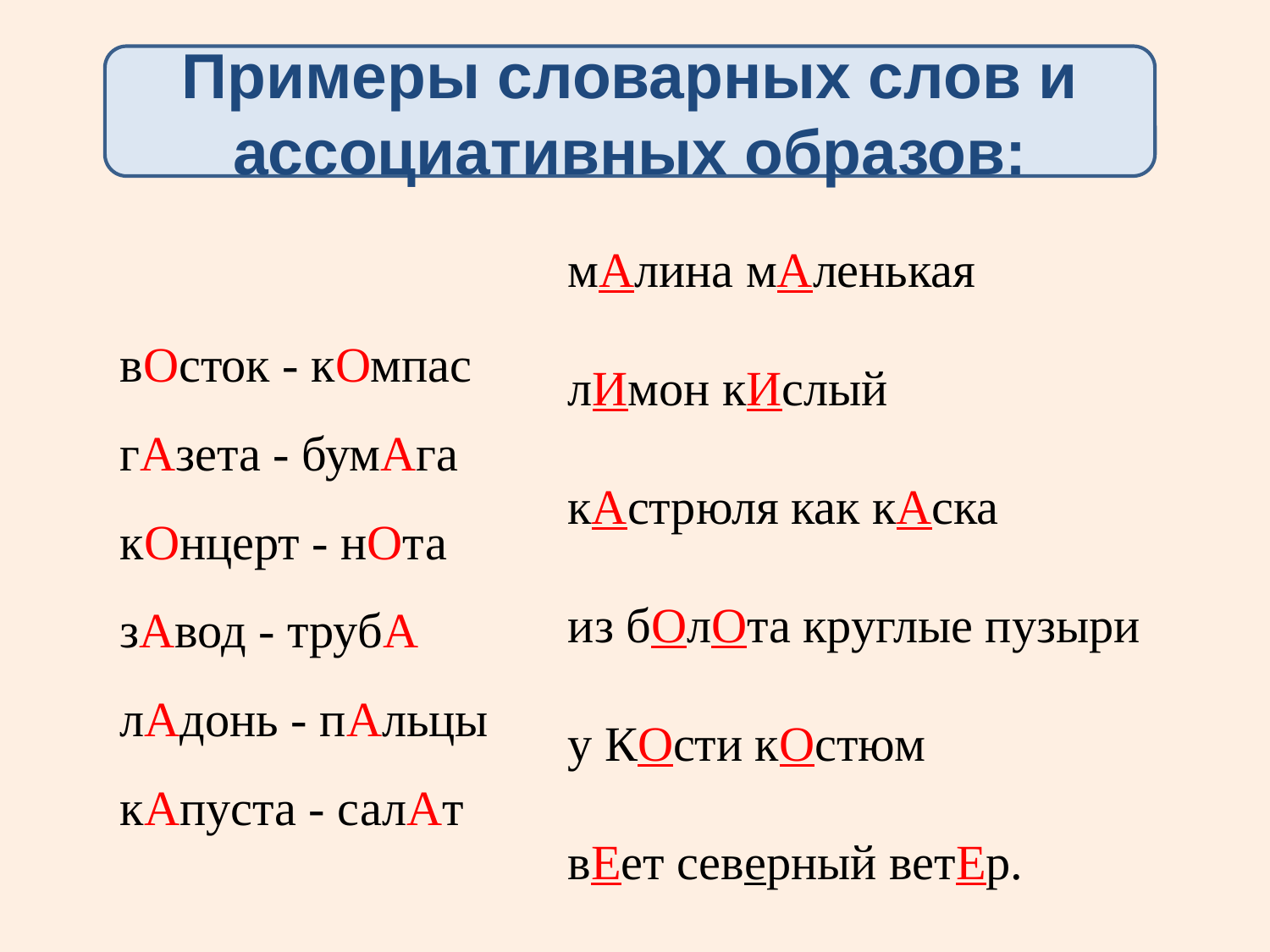

Примеры словарных слов и ассоциативных образов:
малина мАленькая

лИмон кИслый

кАстрюля как кАска

из бОлОта круглые пузыри

у КОсти кОстюм

вЕет северный ветЕр.
вОсток - кОмпас
гАзета - бумАга
кОнцерт - нОта
зАвод - трубА
лАдонь - пАльцы
кАпуста - салАт